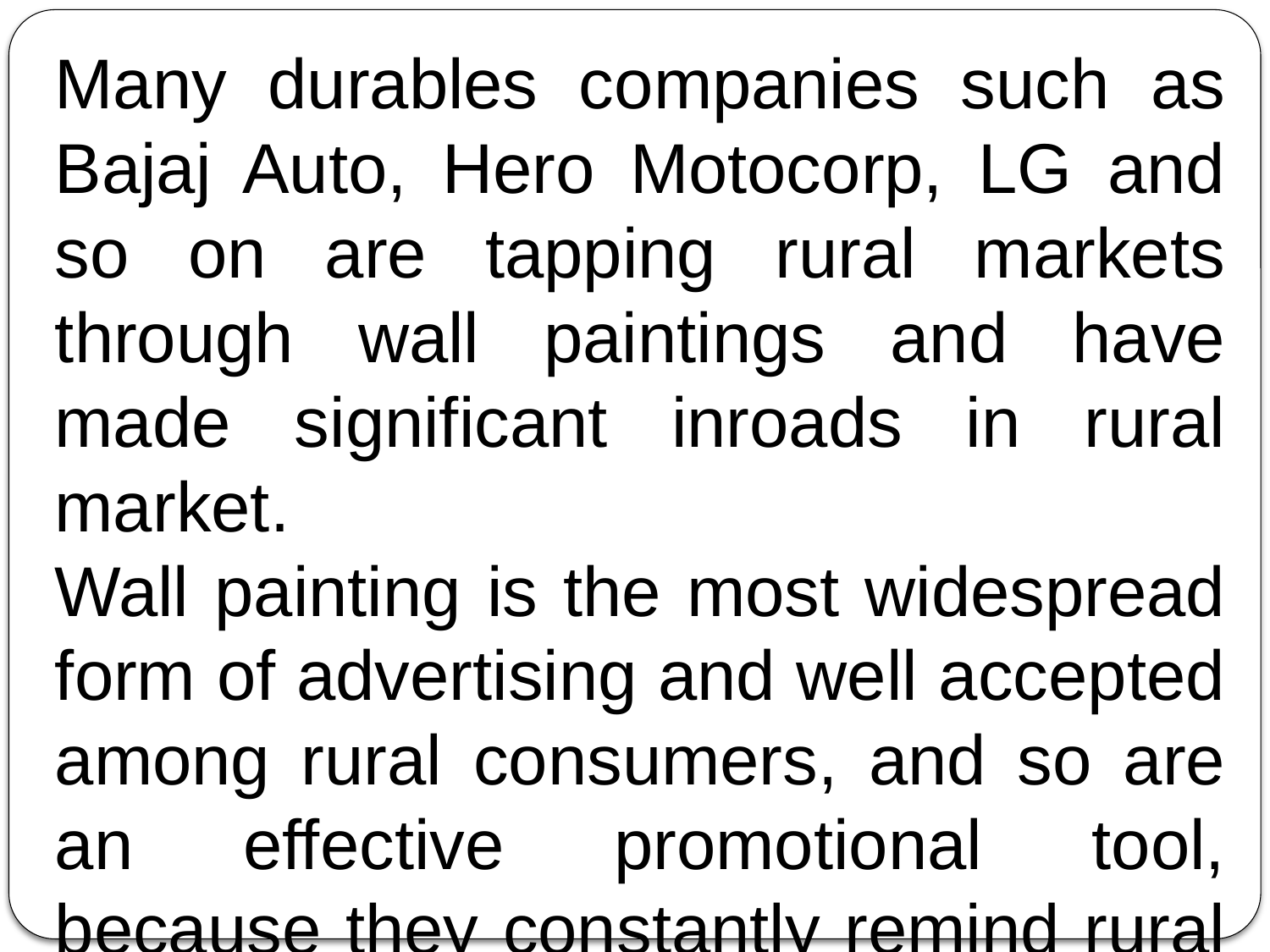

Many durables companies such as Bajaj Auto, Hero Motocorp, LG and so on are tapping rural markets through wall paintings and have made significant inroads in rural market.
Wall painting is the most widespread form of advertising and well accepted among rural consumers, and so are an effective promotional tool, because they constantly remind rural people about names and logos.